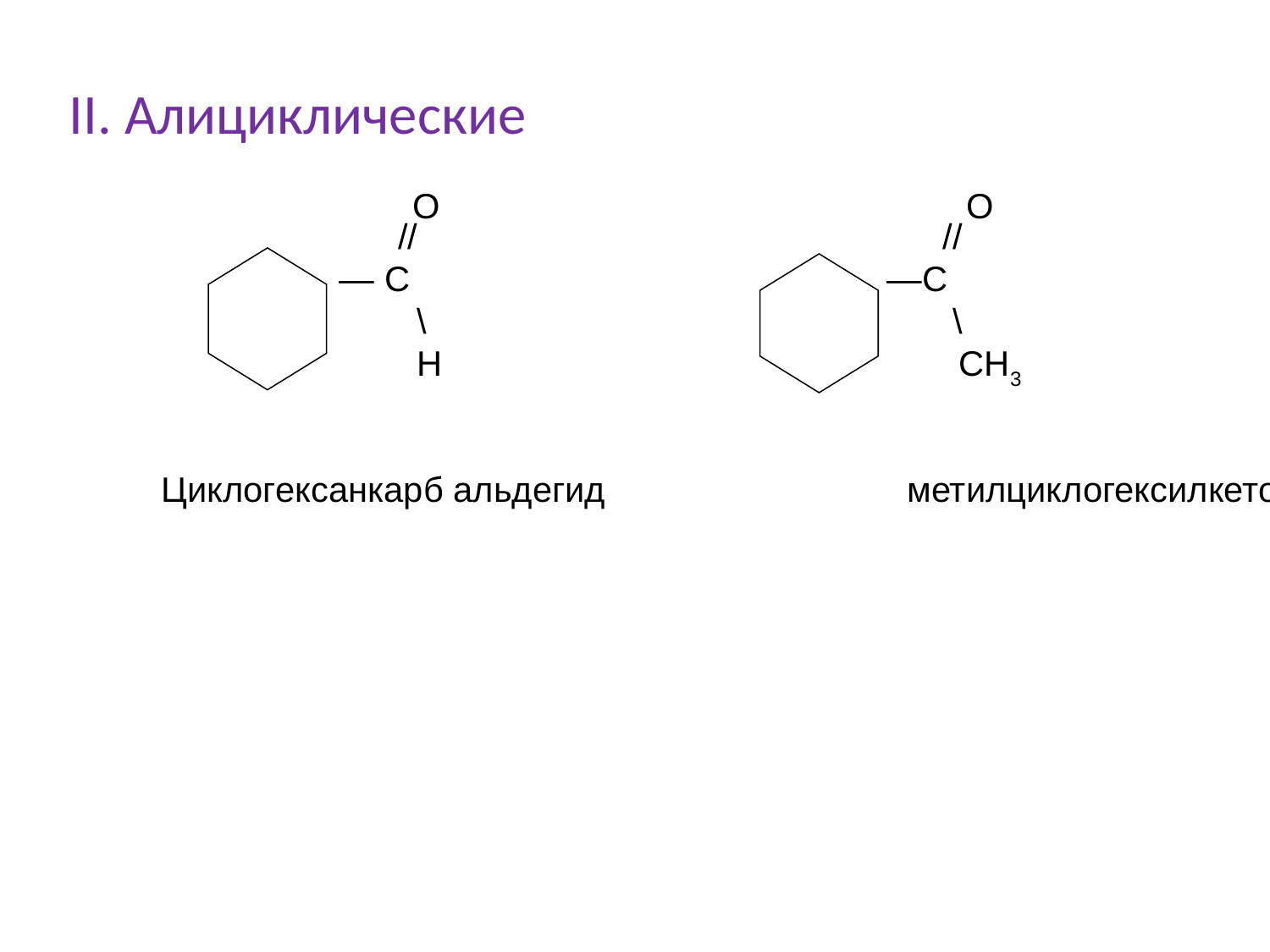

II. Алициклические
О                                                      О

                                                               //                                                      //
                                                         — С                                                 —С
                                                                 \                                                      \
                                                                 Н                                                     СН3

#
Циклогексанкарб альдегид                               метилциклогексилкетон